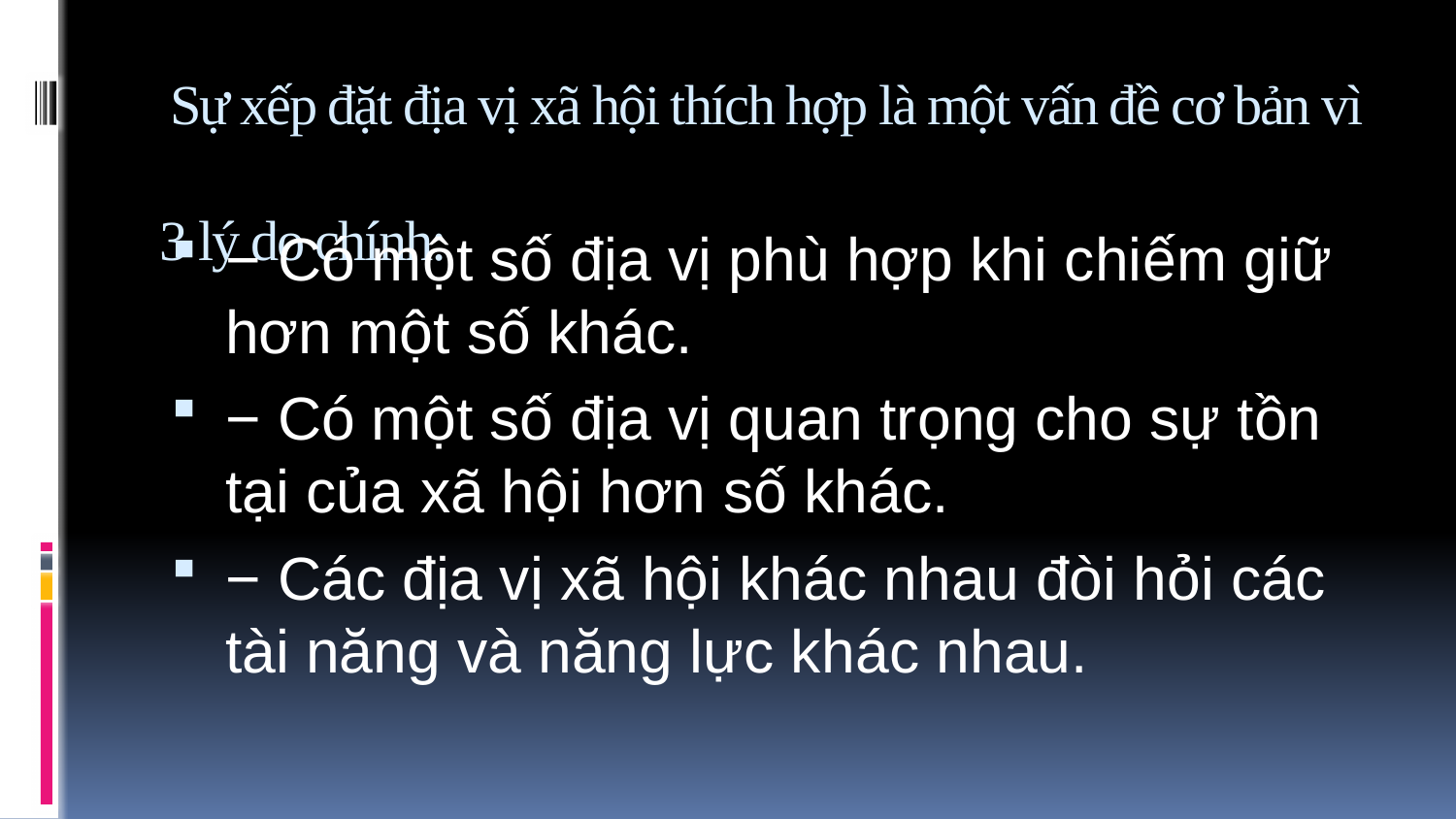

#  Sự xếp đặt địa vị xã hội thích hợp là một vấn đề cơ bản vì 3 lý do chính:
− Có một số địa vị phù hợp khi chiếm giữ hơn một số khác.
− Có một số địa vị quan trọng cho sự tồn tại của xã hội hơn số khác.
− Các địa vị xã hội khác nhau đòi hỏi các tài năng và năng lực khác nhau.